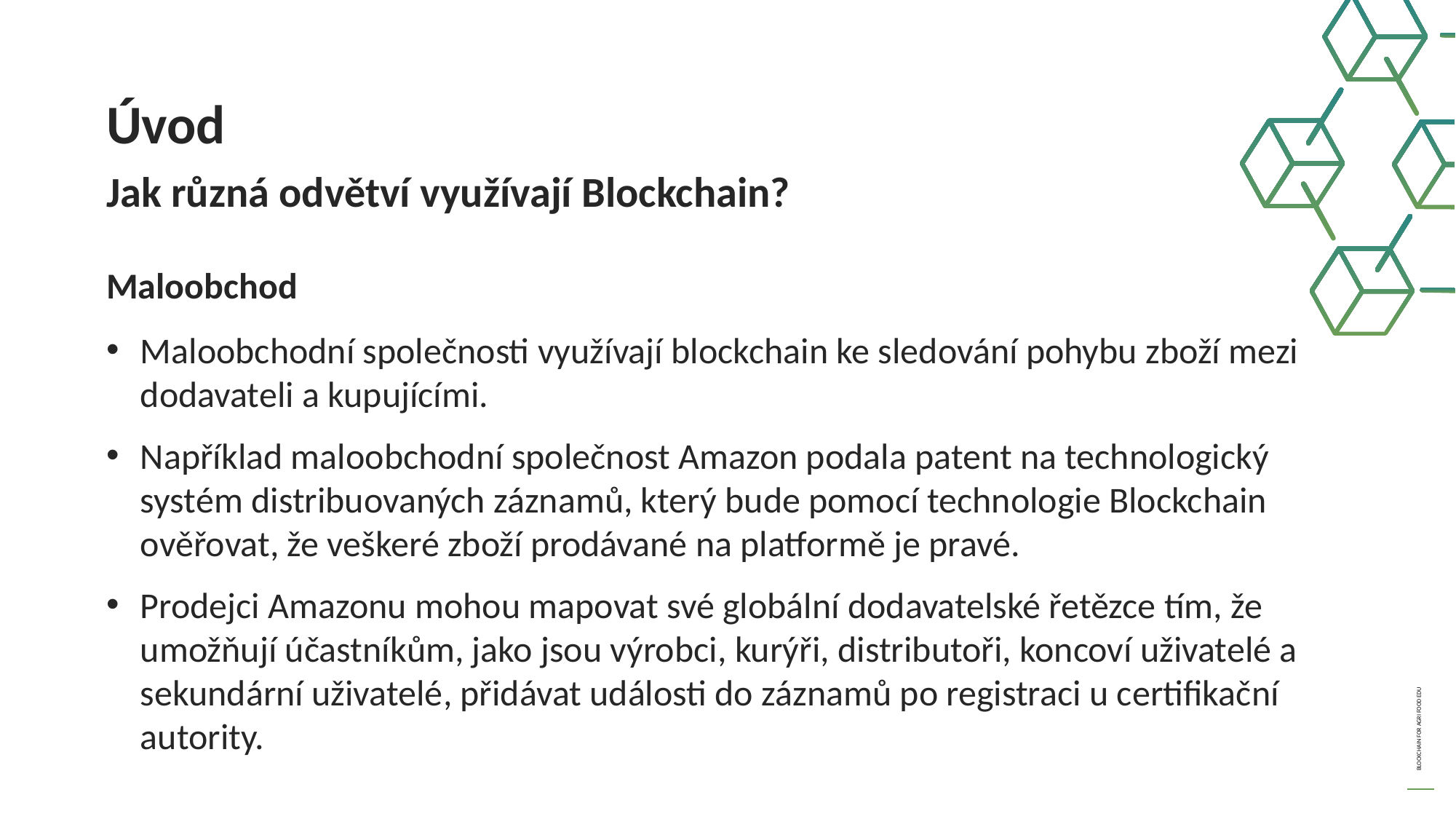

Úvod
Jak různá odvětví využívají Blockchain?
Maloobchod
Maloobchodní společnosti využívají blockchain ke sledování pohybu zboží mezi dodavateli a kupujícími.
Například maloobchodní společnost Amazon podala patent na technologický systém distribuovaných záznamů, který bude pomocí technologie Blockchain ověřovat, že veškeré zboží prodávané na platformě je pravé.
Prodejci Amazonu mohou mapovat své globální dodavatelské řetězce tím, že umožňují účastníkům, jako jsou výrobci, kurýři, distributoři, koncoví uživatelé a sekundární uživatelé, přidávat události do záznamů po registraci u certifikační autority.